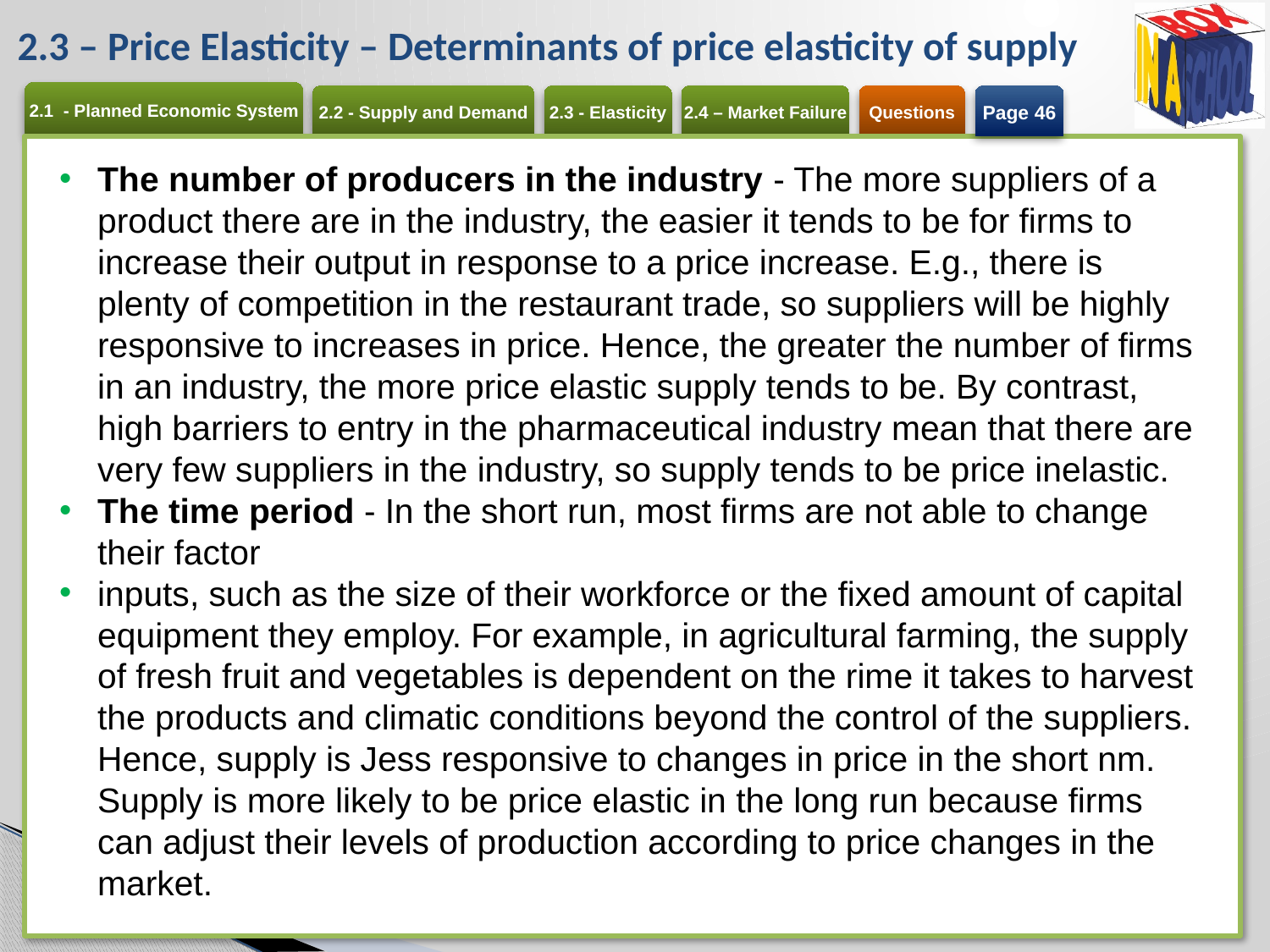

# 2.3 – Price Elasticity – Determinants of price elasticity of supply
Page 46
The number of producers in the industry - The more suppliers of a product there are in the industry, the easier it tends to be for firms to increase their output in response to a price increase. E.g., there is plenty of competition in the restaurant trade, so suppliers will be highly responsive to increases in price. Hence, the greater the number of firms in an industry, the more price elastic supply tends to be. By contrast, high barriers to entry in the pharmaceutical industry mean that there are very few suppliers in the industry, so supply tends to be price inelastic.
The time period - In the short run, most firms are not able to change their factor
inputs, such as the size of their workforce or the fixed amount of capital equipment they employ. For example, in agricultural farming, the supply of fresh fruit and vegetables is dependent on the rime it takes to harvest the products and climatic conditions beyond the control of the suppliers. Hence, supply is Jess responsive to changes in price in the short nm. Supply is more likely to be price elastic in the long run because firms can adjust their levels of production according to price changes in the market.